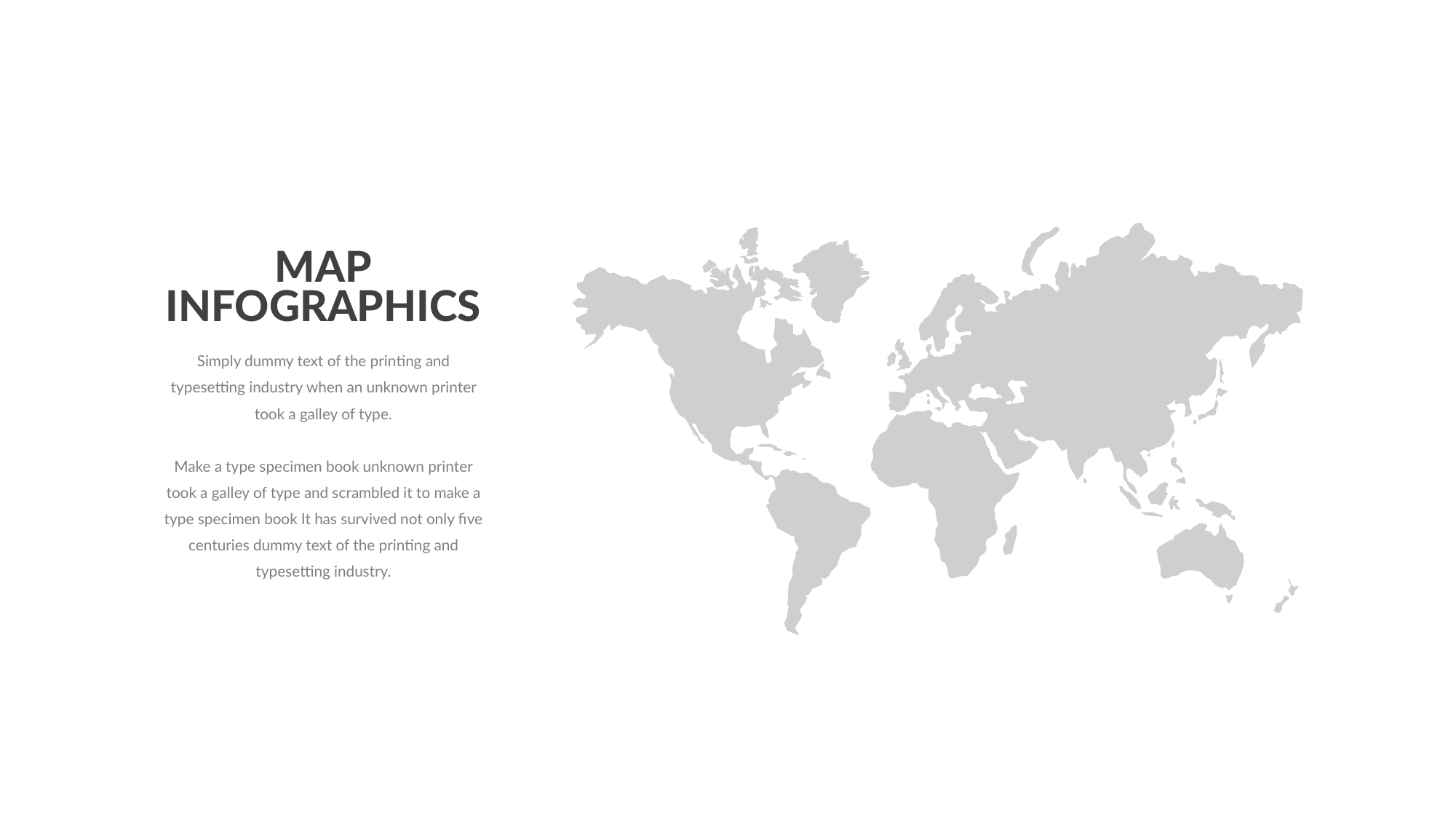

MAP
INFOGRAPHICS

Simply dummy text of the printing and typesetting industry when an unknown printer took a galley of type.

Make a type specimen book unknown printer took a galley of type and scrambled it to make a type specimen book It has survived not only five centuries dummy text of the printing and typesetting industry.